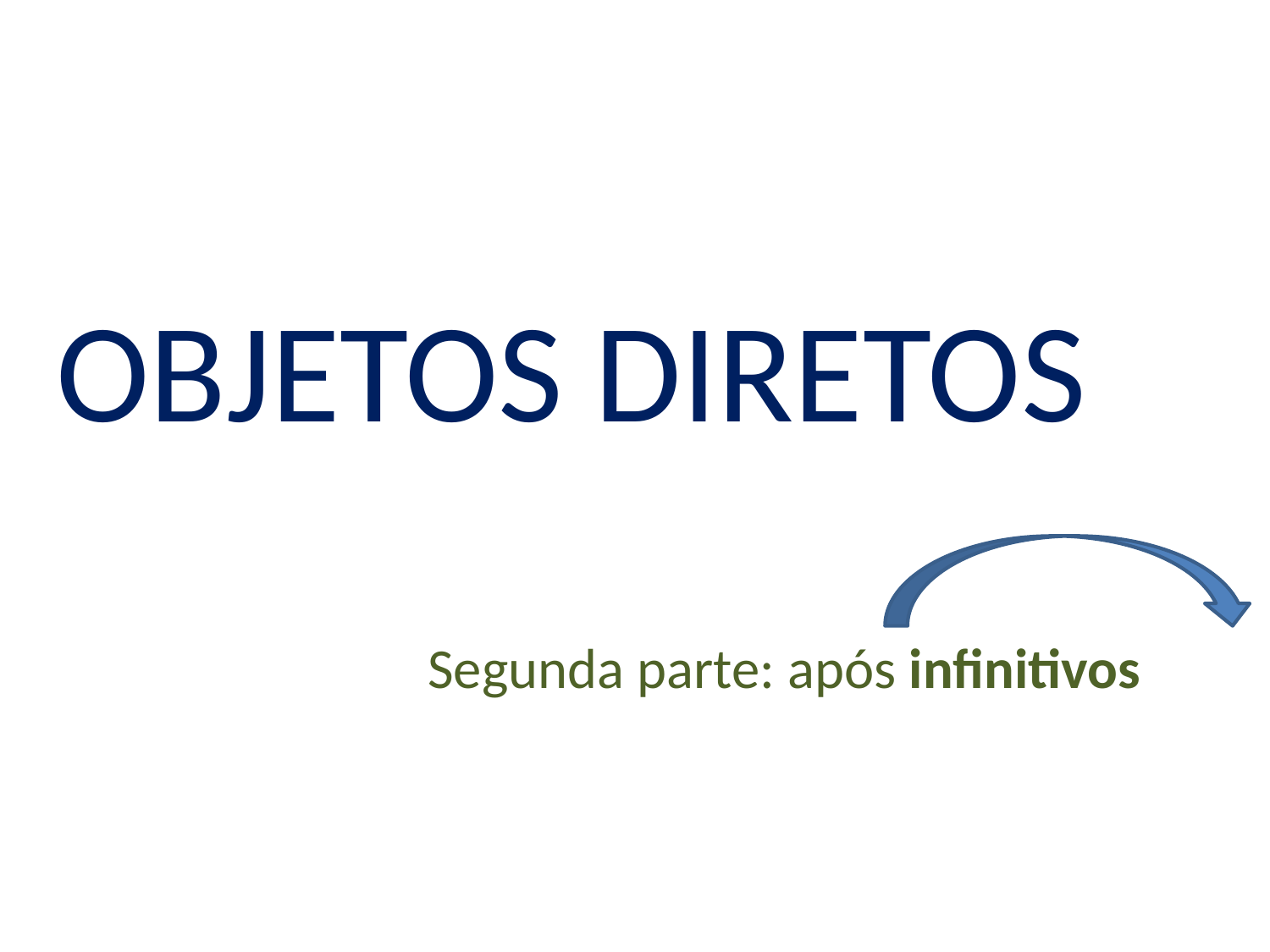

# OBJETOS DIRETOS

Segunda parte: após infinitivos